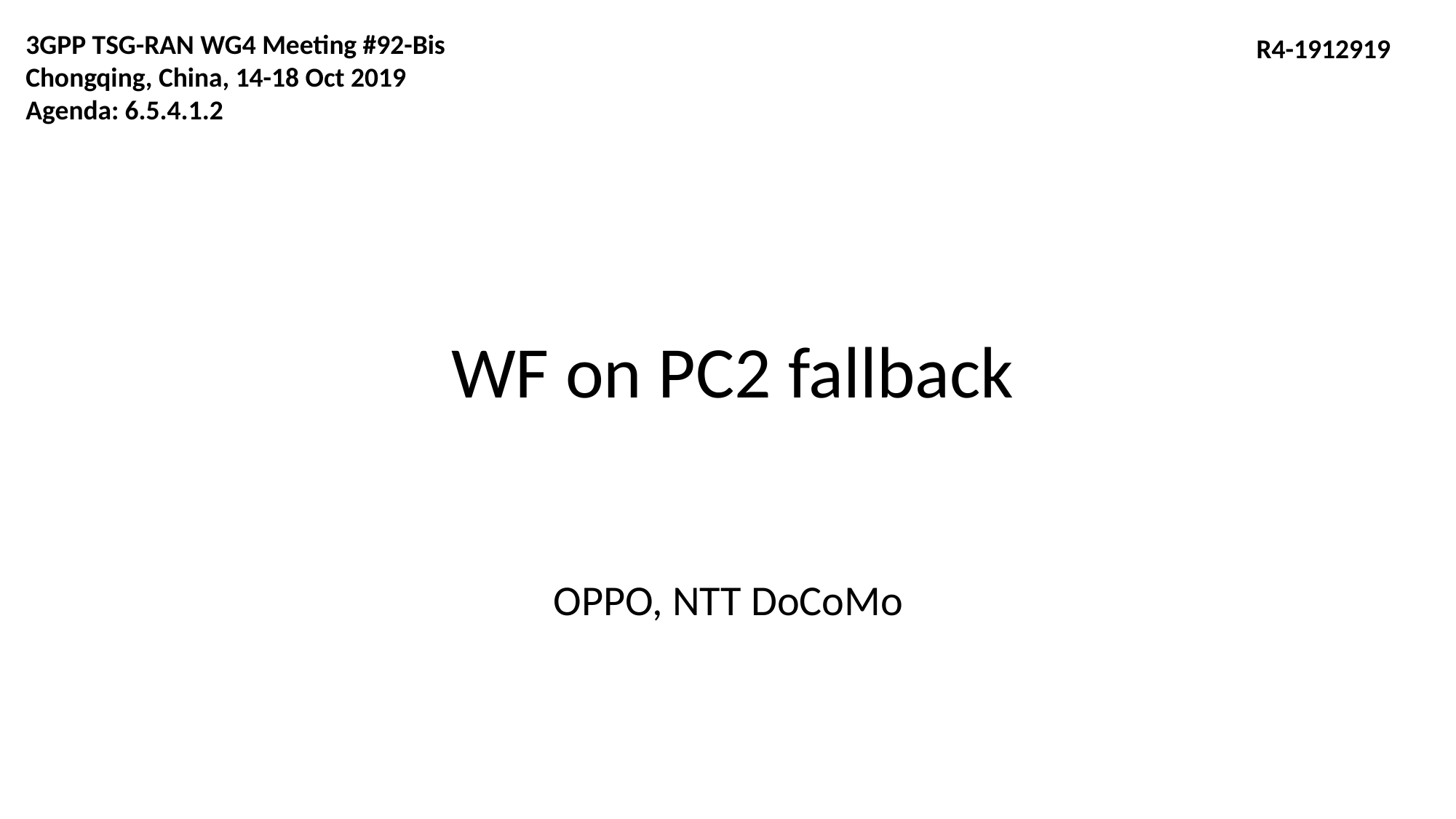

3GPP TSG-RAN WG4 Meeting #92-Bis
Chongqing, China, 14-18 Oct 2019
Agenda: 6.5.4.1.2
R4-1912919
# WF on PC2 fallback
OPPO, NTT DoCoMo